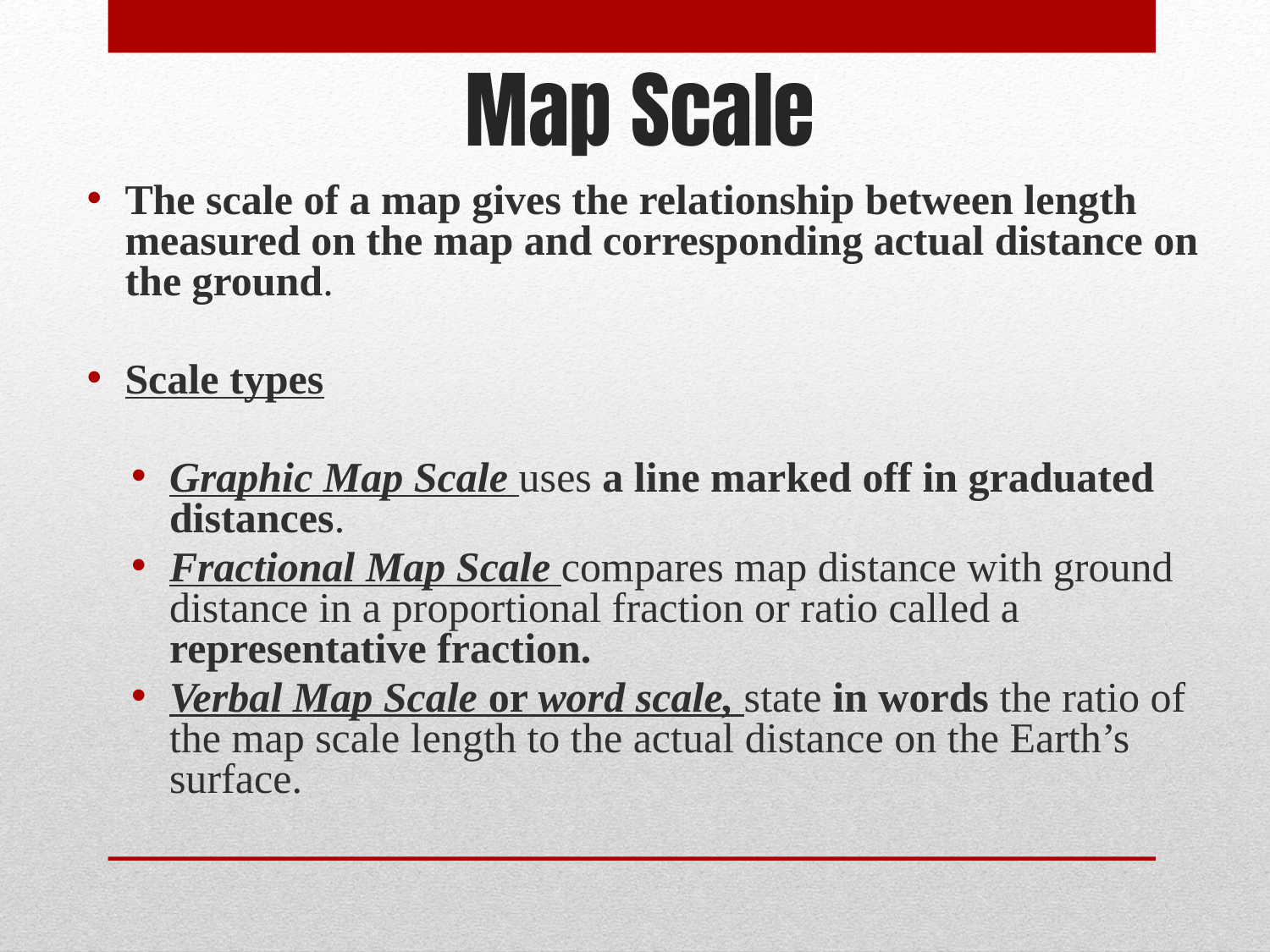

Map Scale
The scale of a map gives the relationship between length measured on the map and corresponding actual distance on the ground.

Scale types

Graphic Map Scale uses a line marked off in graduated distances.
Fractional Map Scale compares map distance with ground distance in a proportional fraction or ratio called a representative fraction.
Verbal Map Scale or word scale, state in words the ratio of the map scale length to the actual distance on the Earth’s surface.